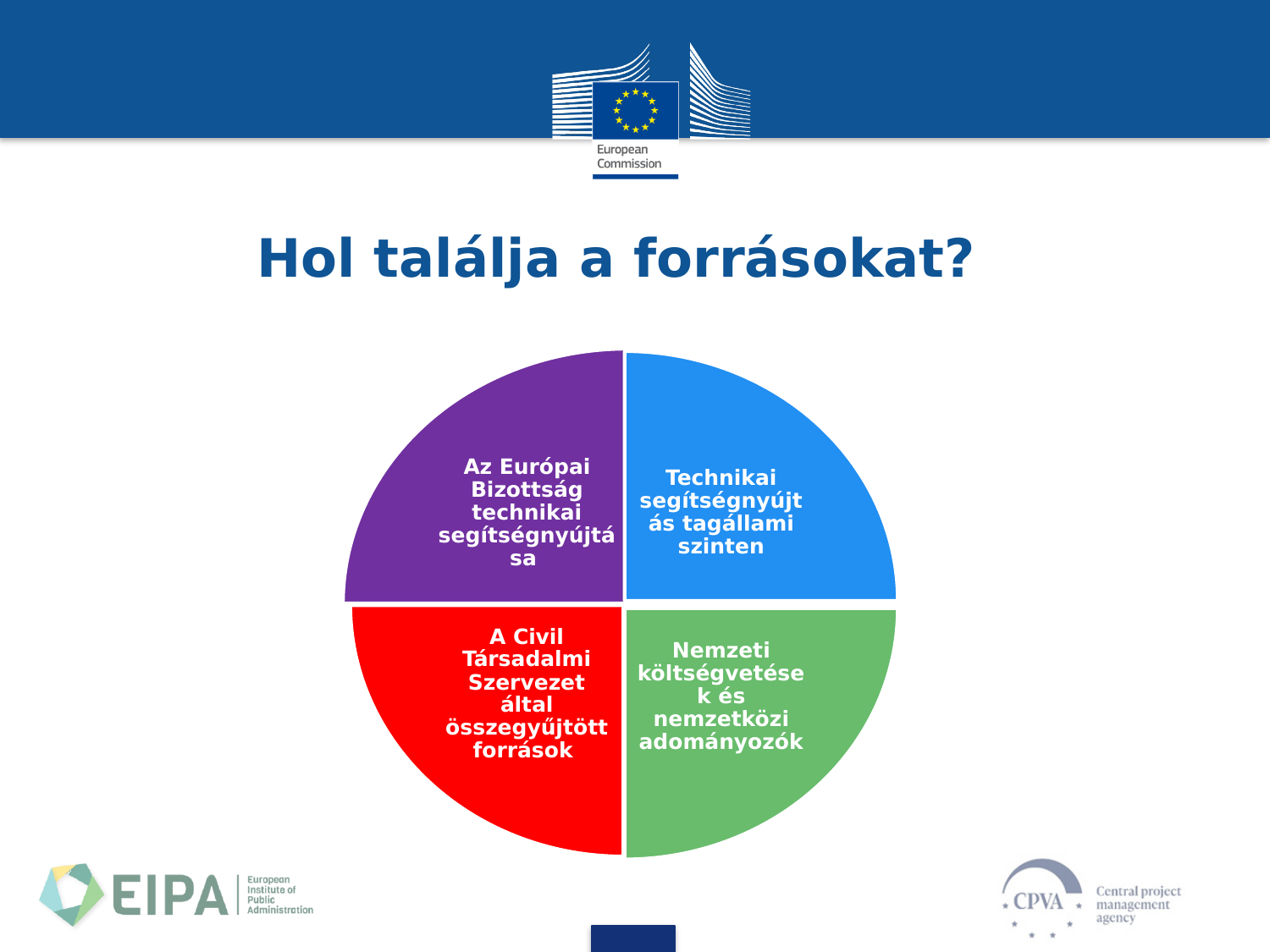

# Hol találja a forrásokat?
Az Európai Bizottság technikai segítségnyújtása
Technikai segítségnyújtás tagállami szinten
Nemzeti költségvetések és nemzetközi adományozók
A Civil Társadalmi Szervezet által összegyűjtött források